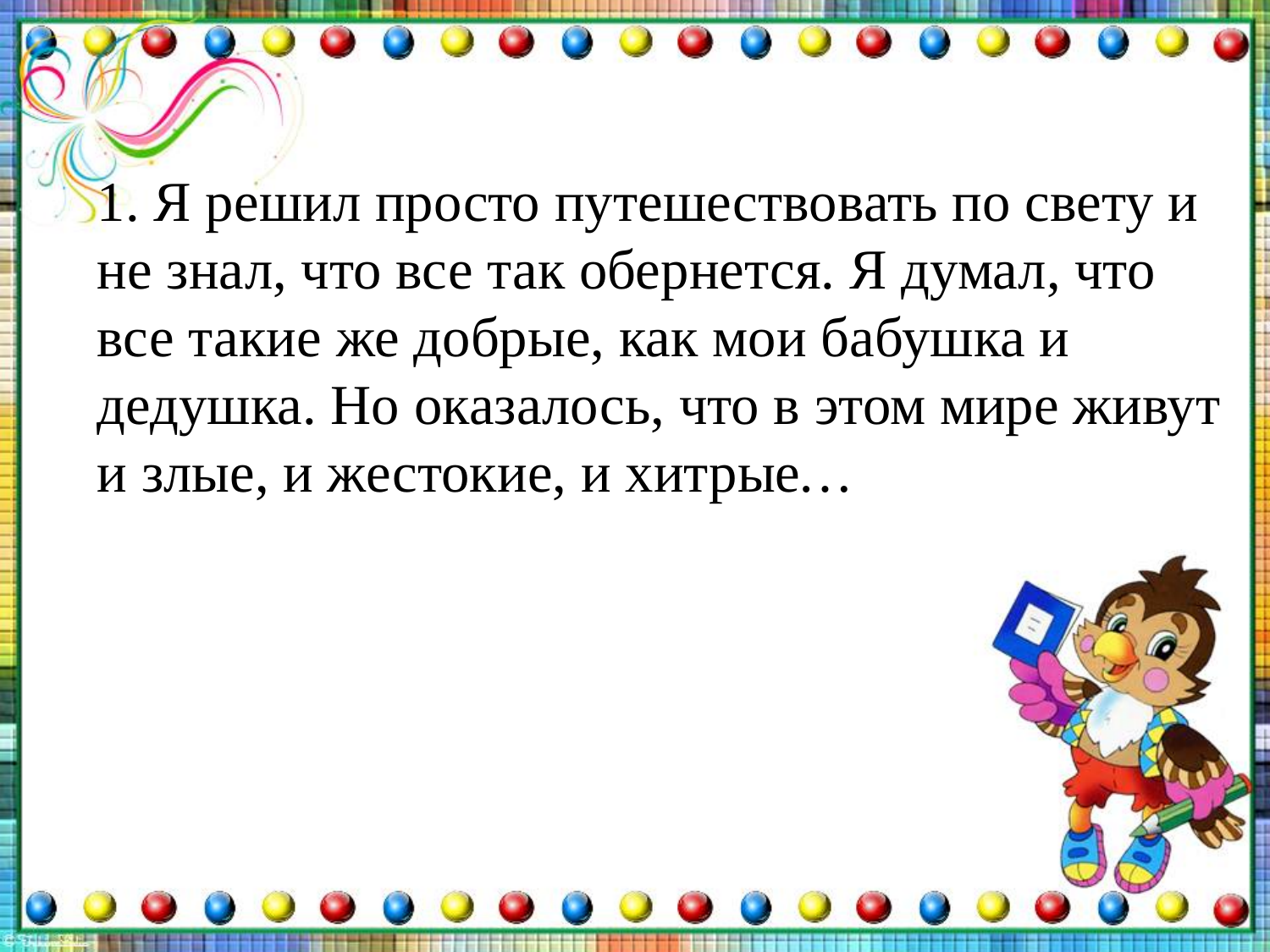

1. Я решил просто путешествовать по свету и не знал, что все так обернется. Я думал, что все такие же добрые, как мои бабушка и дедушка. Но оказалось, что в этом мире живут и злые, и жестокие, и хитрые…